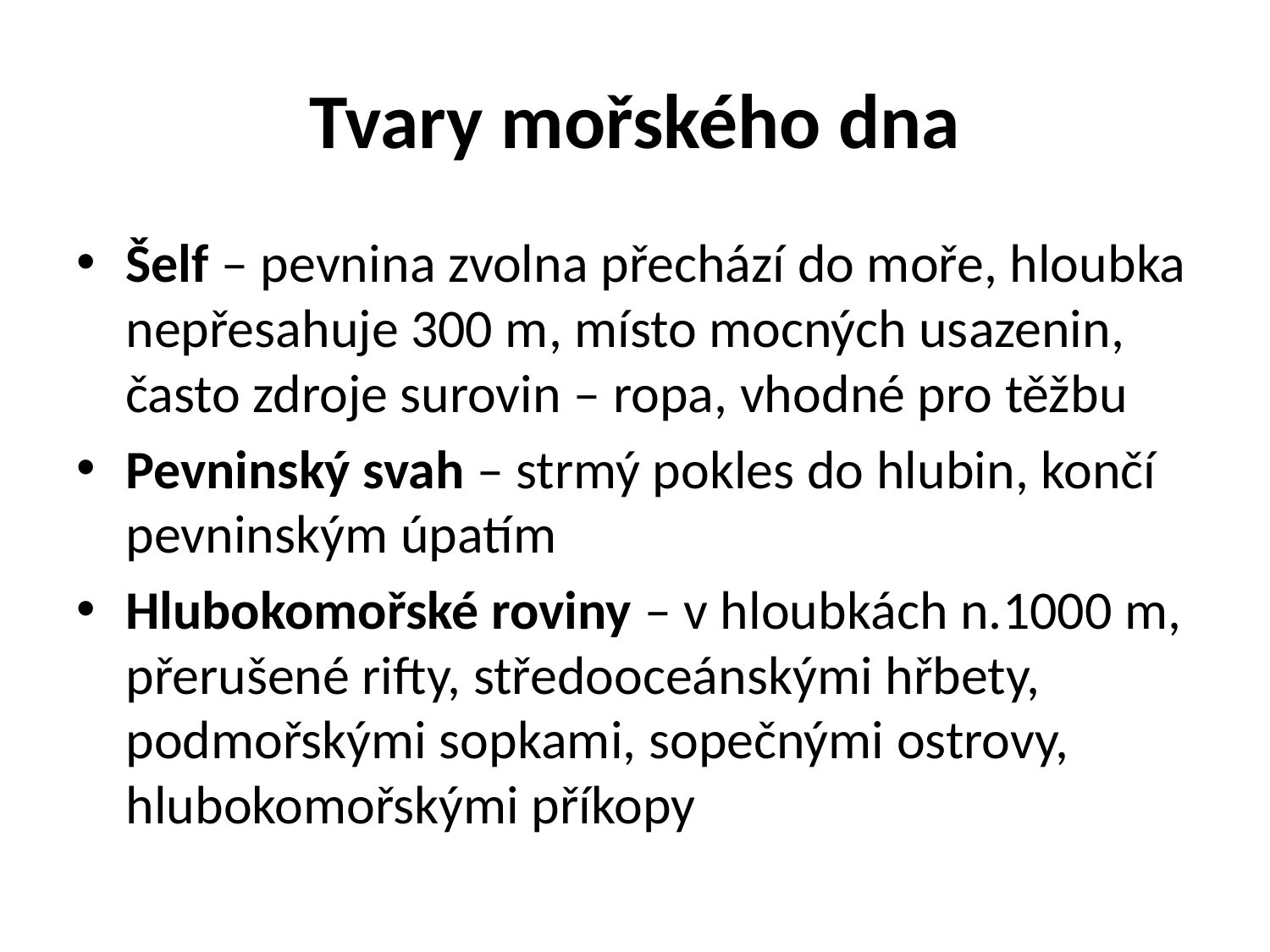

# Tvary mořského dna
Šelf – pevnina zvolna přechází do moře, hloubka nepřesahuje 300 m, místo mocných usazenin, často zdroje surovin – ropa, vhodné pro těžbu
Pevninský svah – strmý pokles do hlubin, končí pevninským úpatím
Hlubokomořské roviny – v hloubkách n.1000 m, přerušené rifty, středooceánskými hřbety, podmořskými sopkami, sopečnými ostrovy, hlubokomořskými příkopy